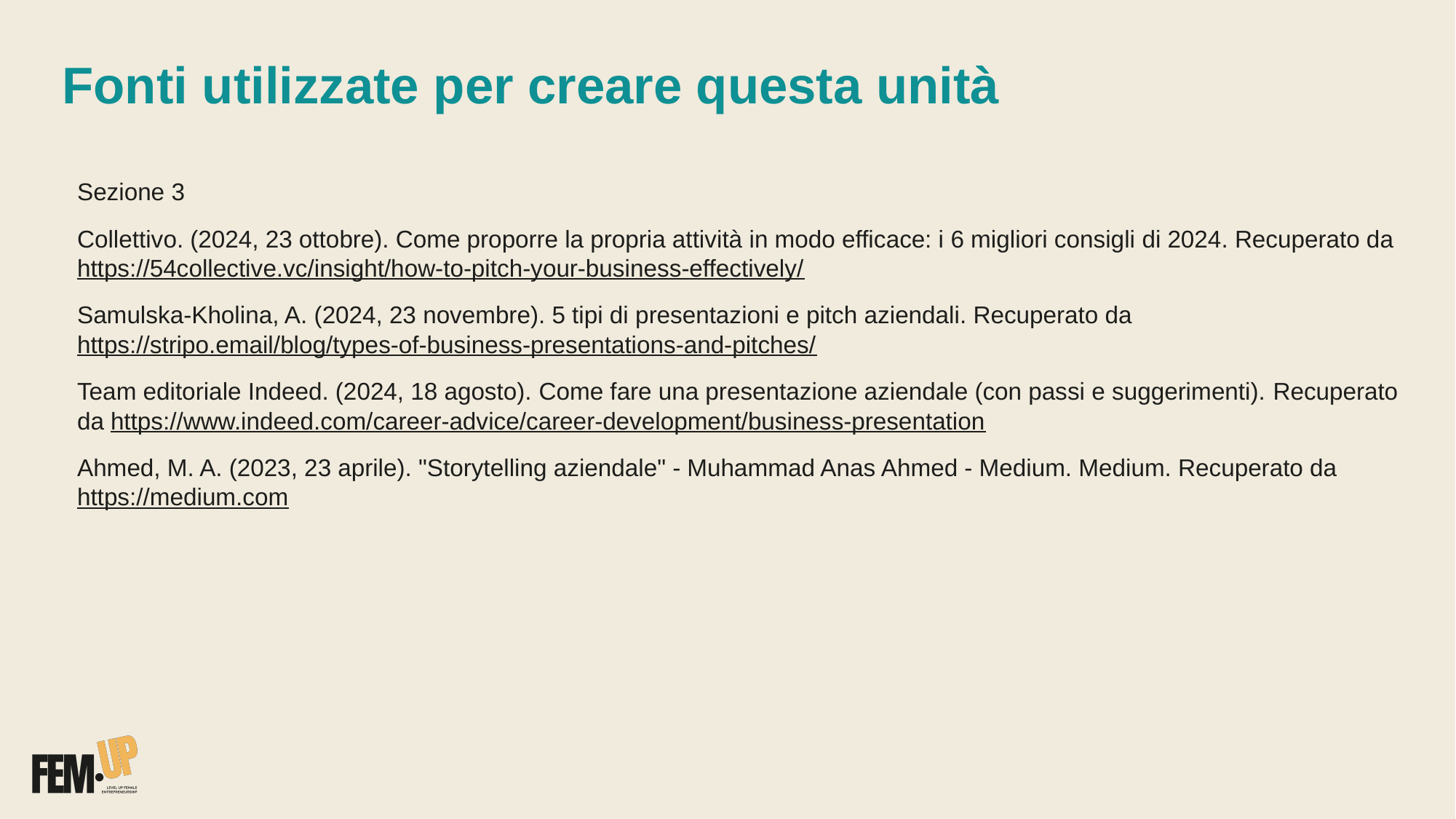

# Fonti utilizzate per creare questa unità
Sezione 3
Collettivo. (2024, 23 ottobre). Come proporre la propria attività in modo efficace: i 6 migliori consigli di 2024. Recuperato da https://54collective.vc/insight/how-to-pitch-your-business-effectively/
Samulska-Kholina, A. (2024, 23 novembre). 5 tipi di presentazioni e pitch aziendali. Recuperato da https://stripo.email/blog/types-of-business-presentations-and-pitches/
Team editoriale Indeed. (2024, 18 agosto). Come fare una presentazione aziendale (con passi e suggerimenti). Recuperato da https://www.indeed.com/career-advice/career-development/business-presentation
Ahmed, M. A. (2023, 23 aprile). "Storytelling aziendale" - Muhammad Anas Ahmed - Medium. Medium. Recuperato da https://medium.com